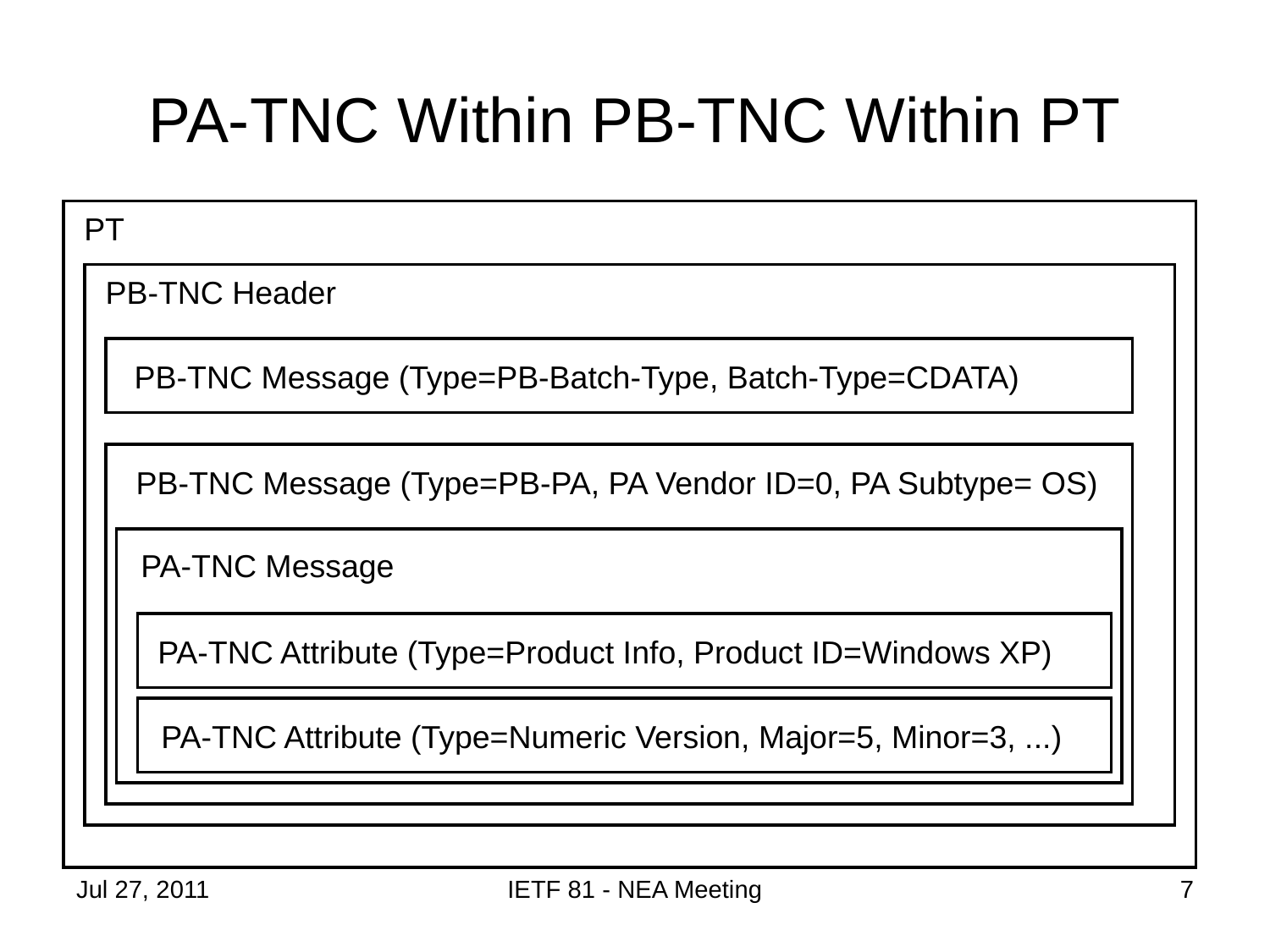

# PA-TNC Within PB-TNC Within PT

PT

PB-TNC Header

PB-TNC Message (Type=PB-Batch-Type, Batch-Type=CDATA)

PB-TNC Message (Type=PB-PA, PA Vendor ID=0, PA Subtype= OS)

PA-TNC Message

PA-TNC Attribute (Type=Product Info, Product ID=Windows XP)

PA-TNC Attribute (Type=Numeric Version, Major=5, Minor=3, ...)
Jul 27, 2011
IETF 81 - NEA Meeting
7